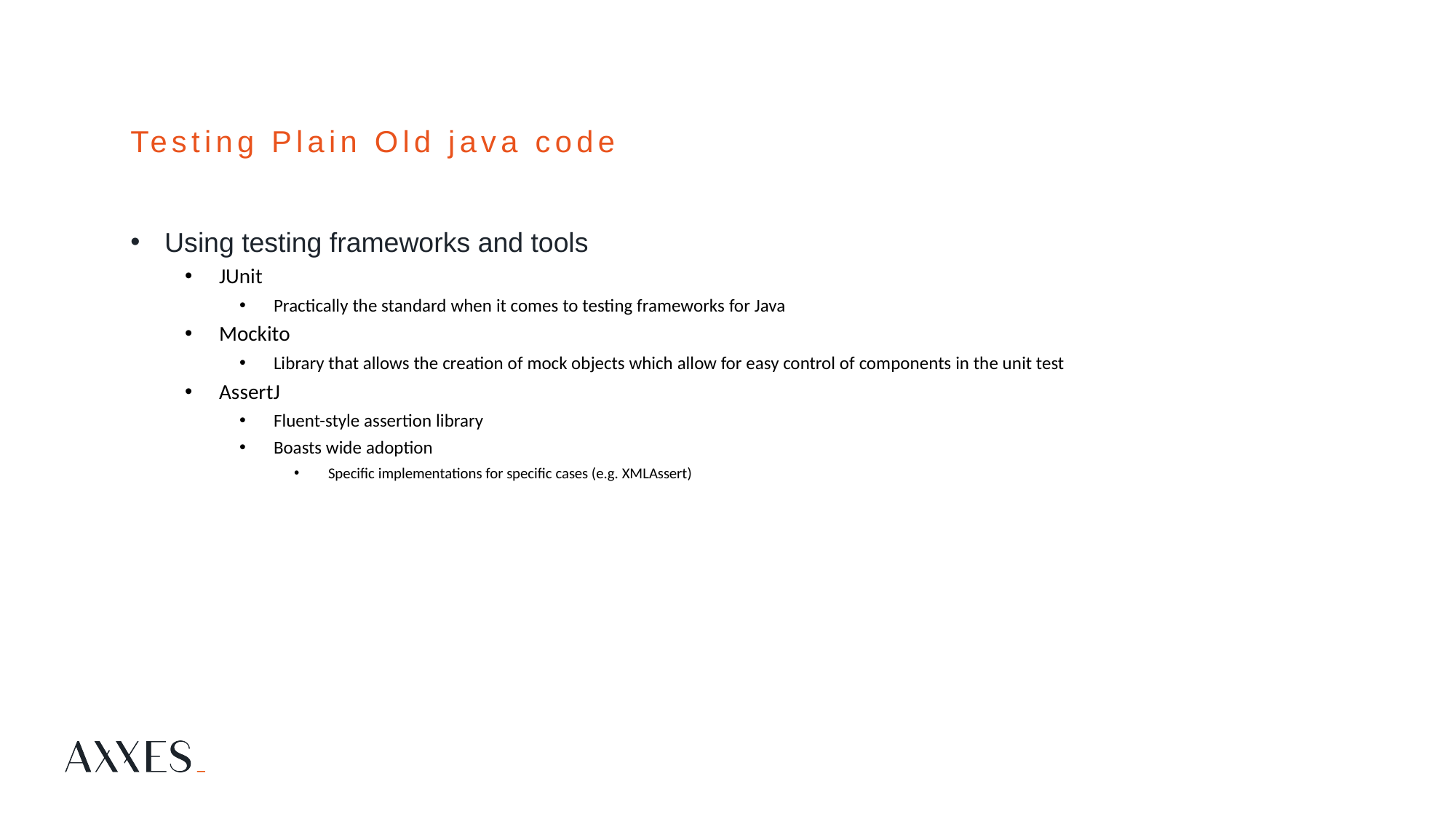

# Testing Plain Old java code
Using testing frameworks and tools
JUnit
Practically the standard when it comes to testing frameworks for Java
Mockito
Library that allows the creation of mock objects which allow for easy control of components in the unit test
AssertJ
Fluent-style assertion library
Boasts wide adoption
Specific implementations for specific cases (e.g. XMLAssert)